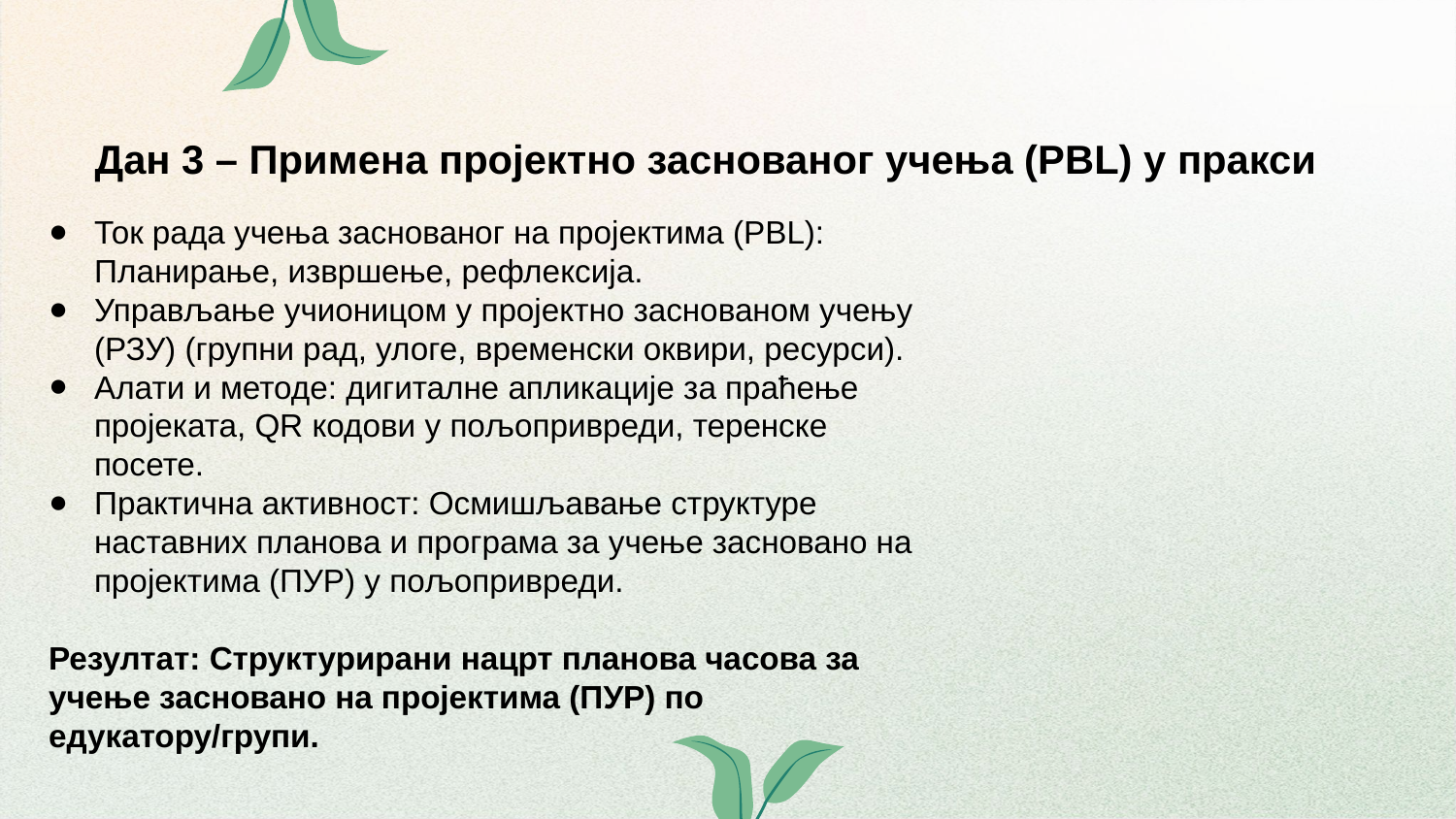

# Дан 3 – Примена пројектно заснованог учења (PBL) у пракси

Ток рада учења заснованог на пројектима (PBL): Планирање, извршење, рефлексија.
Управљање учионицом у пројектно заснованом учењу (РЗУ) (групни рад, улоге, временски оквири, ресурси).
Алати и методе: дигиталне апликације за праћење пројеката, QR кодови у пољопривреди, теренске посете.
Практична активност: Осмишљавање структуре наставних планова и програма за учење засновано на пројектима (ПУР) у пољопривреди.

Резултат: Структурирани нацрт планова часова за учење засновано на пројектима (ПУР) по едукатору/групи.